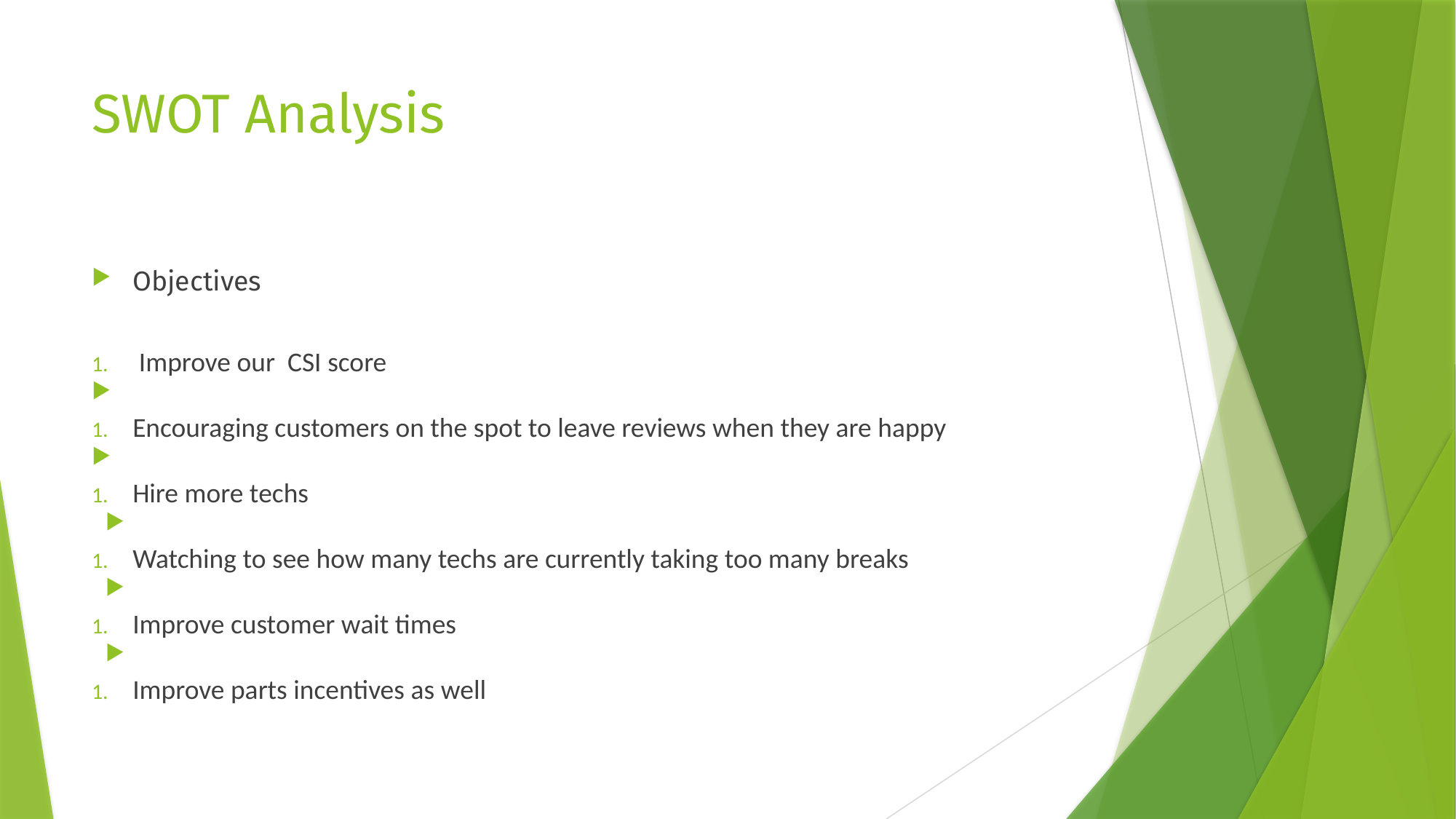

# SWOT Analysis
Objectives

 Improve our  CSI score

Encouraging customers on the spot to leave reviews when they are happy

Hire more techs

Watching to see how many techs are currently taking too many breaks

Improve customer wait times

Improve parts incentives as well